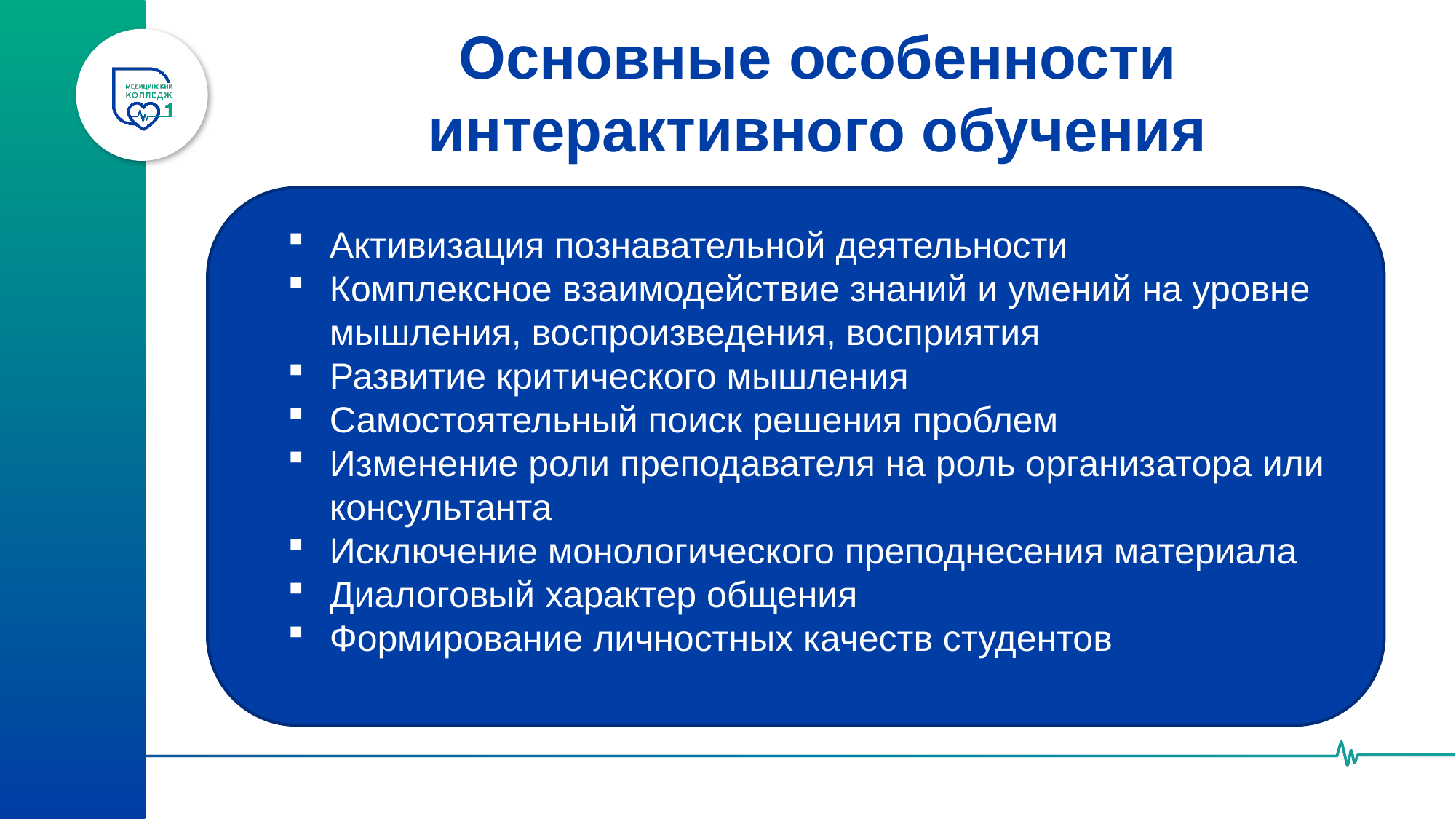

# Основные особенности интерактивного обучения
Активизация познавательной деятельности
Комплексное взаимодействие знаний и умений на уровне мышления, воспроизведения, восприятия
Развитие критического мышления
Самостоятельный поиск решения проблем
Изменение роли преподавателя на роль организатора или консультанта
Исключение монологического преподнесения материала
Диалоговый характер общения
Формирование личностных качеств студентов